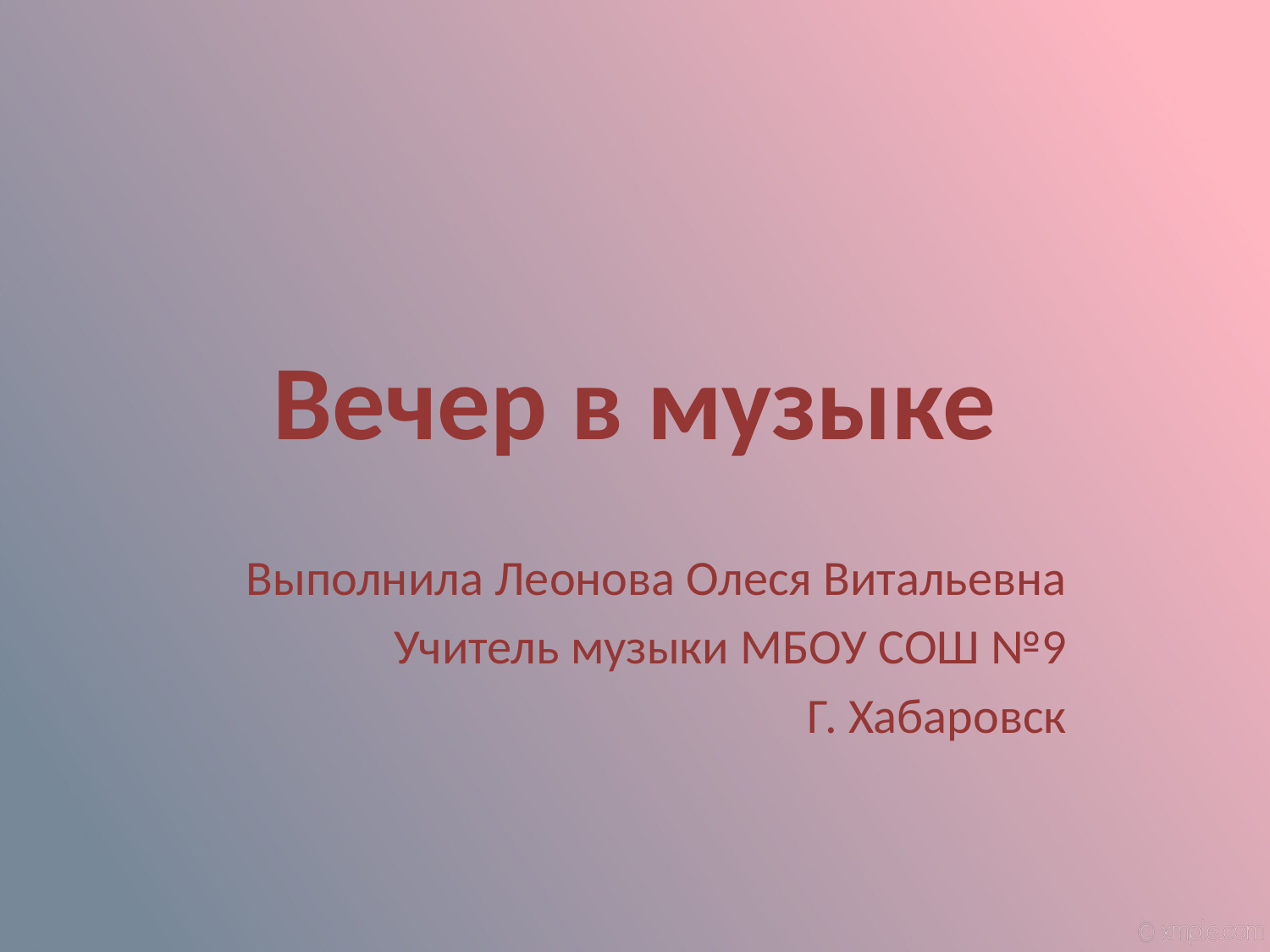

# Вечер в музыке
Выполнила Леонова Олеся Витальевна
Учитель музыки МБОУ СОШ №9
Г. Хабаровск